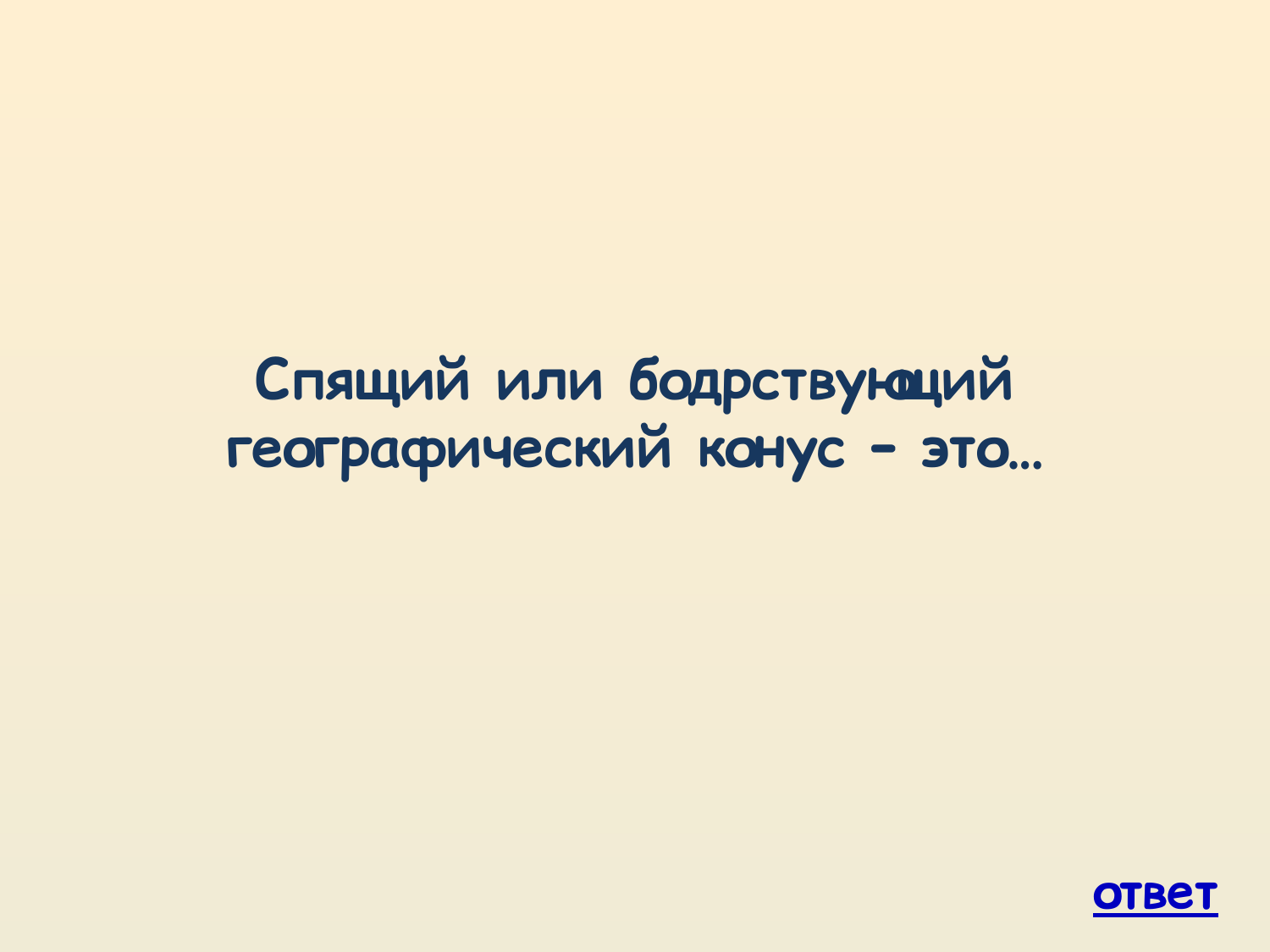

Спящий или бодрствующий географический конус – это…
ответ